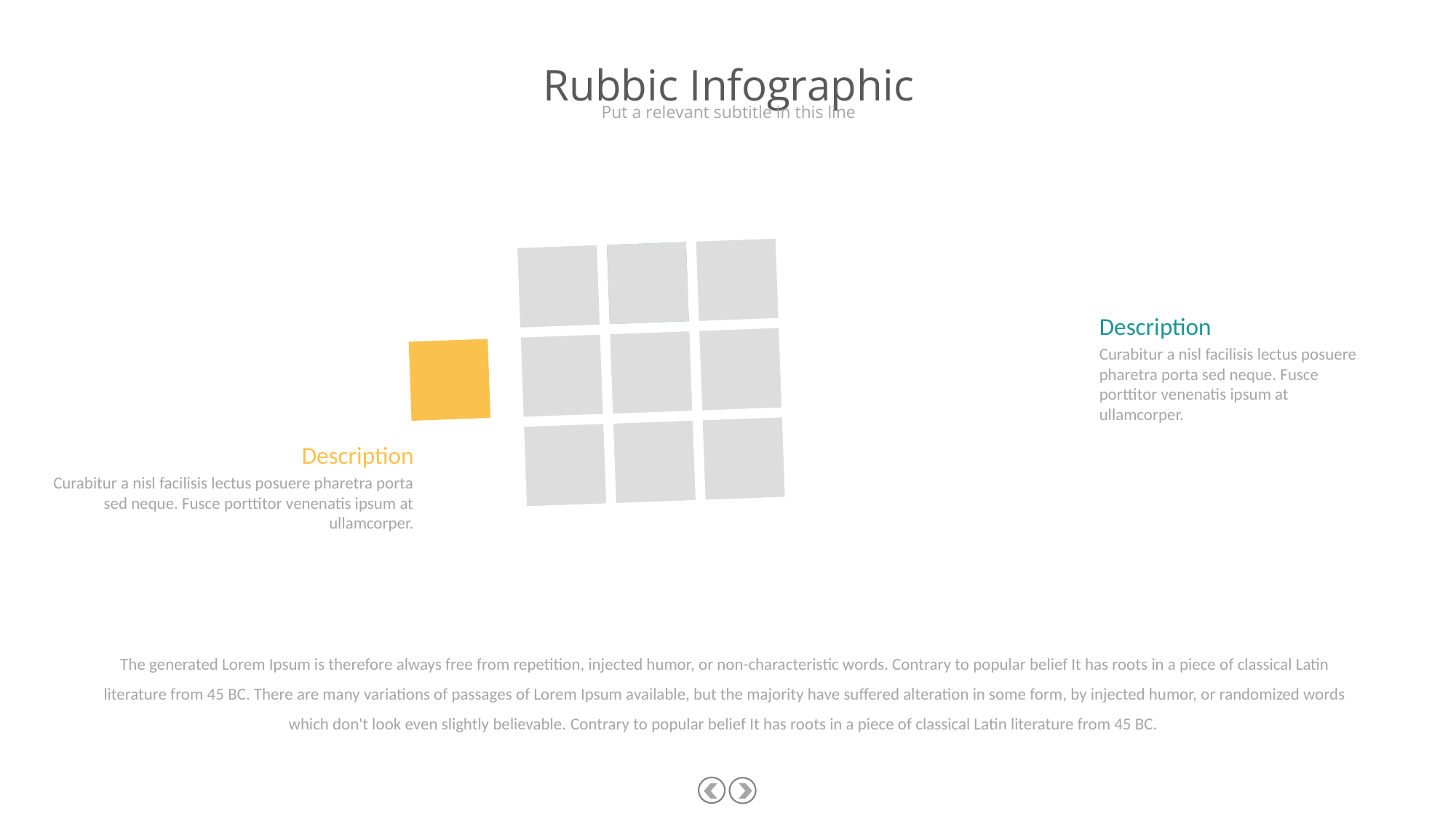

Rubbic Infographic
Put a relevant subtitle in this line

Description
Curabitur a nisl facilisis lectus posuere pharetra porta sed neque. Fusce porttitor venenatis ipsum at ullamcorper.
Description
Curabitur a nisl facilisis lectus posuere pharetra porta sed neque. Fusce porttitor venenatis ipsum at ullamcorper.
The generated Lorem Ipsum is therefore always free from repetition, injected humor, or non-characteristic words. Contrary to popular belief It has roots in a piece of classical Latin literature from 45 BC. There are many variations of passages of Lorem Ipsum available, but the majority have suffered alteration in some form, by injected humor, or randomized words which don't look even slightly believable. Contrary to popular belief It has roots in a piece of classical Latin literature from 45 BC.